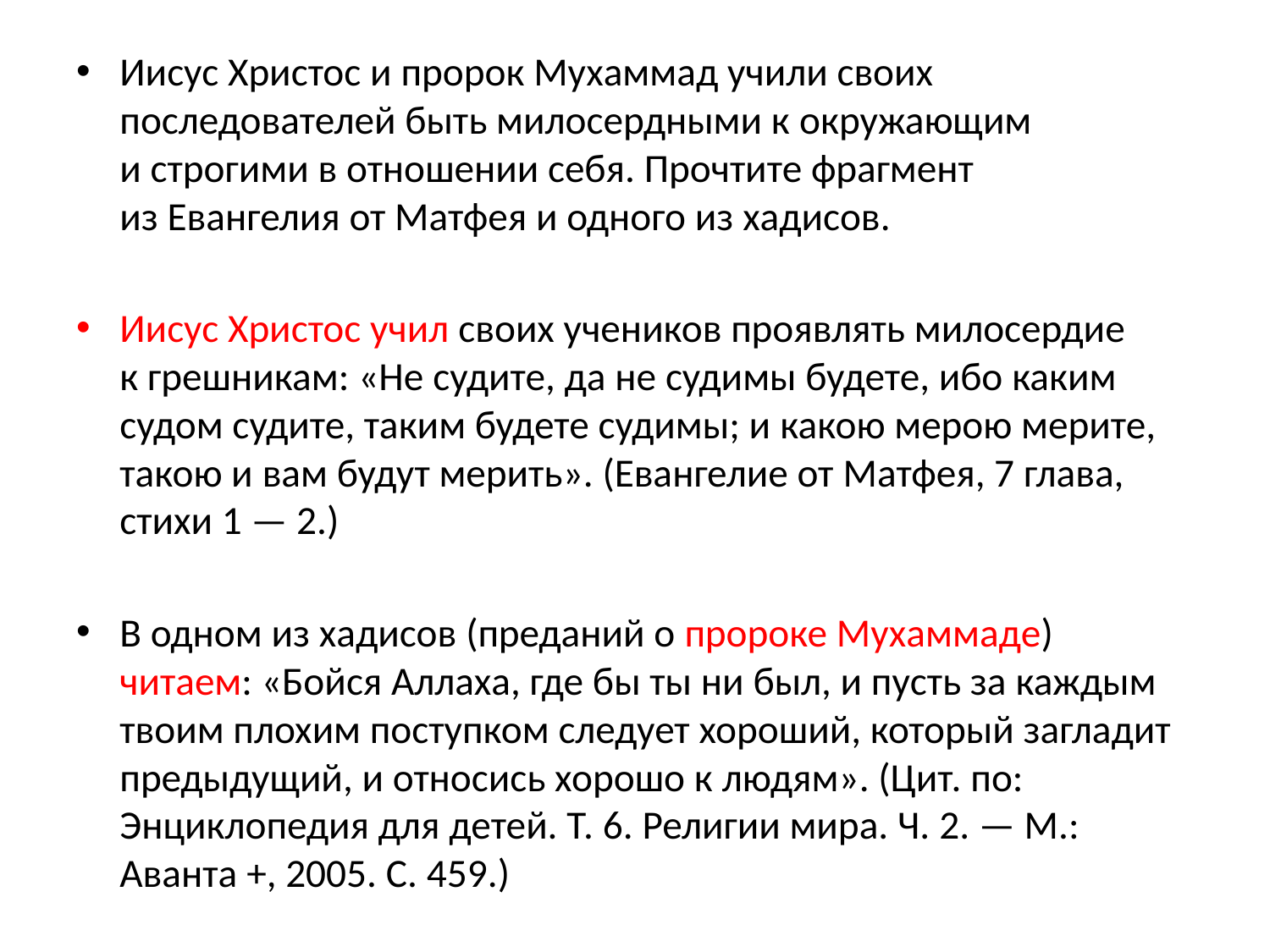

#
Иисус Христос и пророк Мухаммад учили своих последователей быть милосердными к окружающим и строгими в отношении себя. Прочтите фрагмент из Евангелия от Матфея и одного из хадисов.

Иисус Христос учил своих учеников проявлять милосердие к грешникам: «Не судите, да не судимы будете, ибо каким судом судите, таким будете судимы; и какою мерою мерите, такою и вам будут мерить». (Евангелие от Матфея, 7 глава, стихи 1 — 2.)

В одном из хадисов (преданий о пророке Мухаммаде) читаем: «Бойся Аллаха, где бы ты ни был, и пусть за каждым твоим плохим поступком следует хороший, который загладит предыдущий, и относись хорошо к людям». (Цит. по: Энциклопедия для детей. Т. 6. Религии мира. Ч. 2. — М.: Аванта +, 2005. С. 459.)